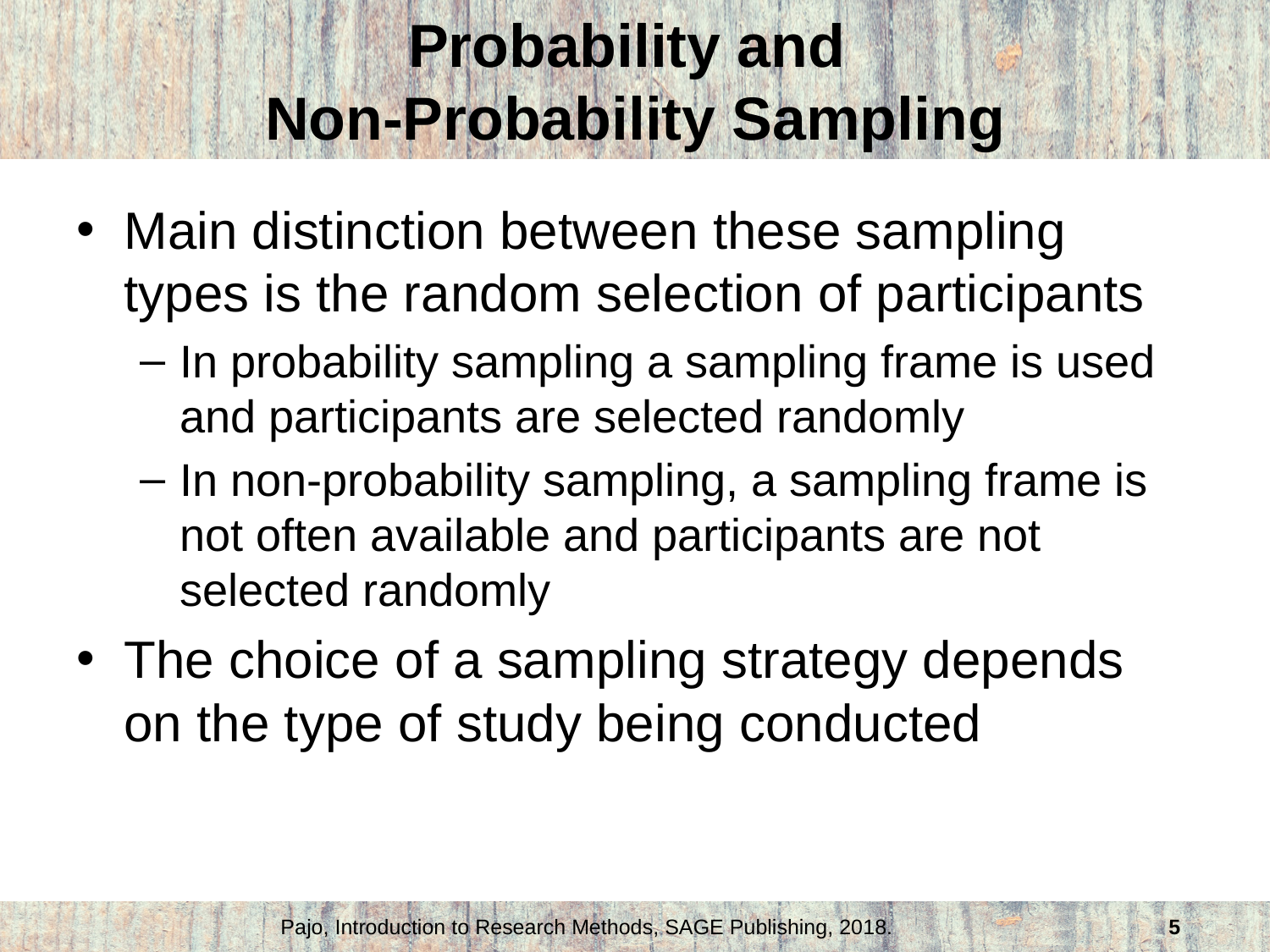

# Probability and Non-Probability Sampling
Main distinction between these sampling types is the random selection of participants
In probability sampling a sampling frame is used and participants are selected randomly
In non-probability sampling, a sampling frame is not often available and participants are not selected randomly
The choice of a sampling strategy depends on the type of study being conducted
Pajo, Introduction to Research Methods, SAGE Publishing, 2018.
5